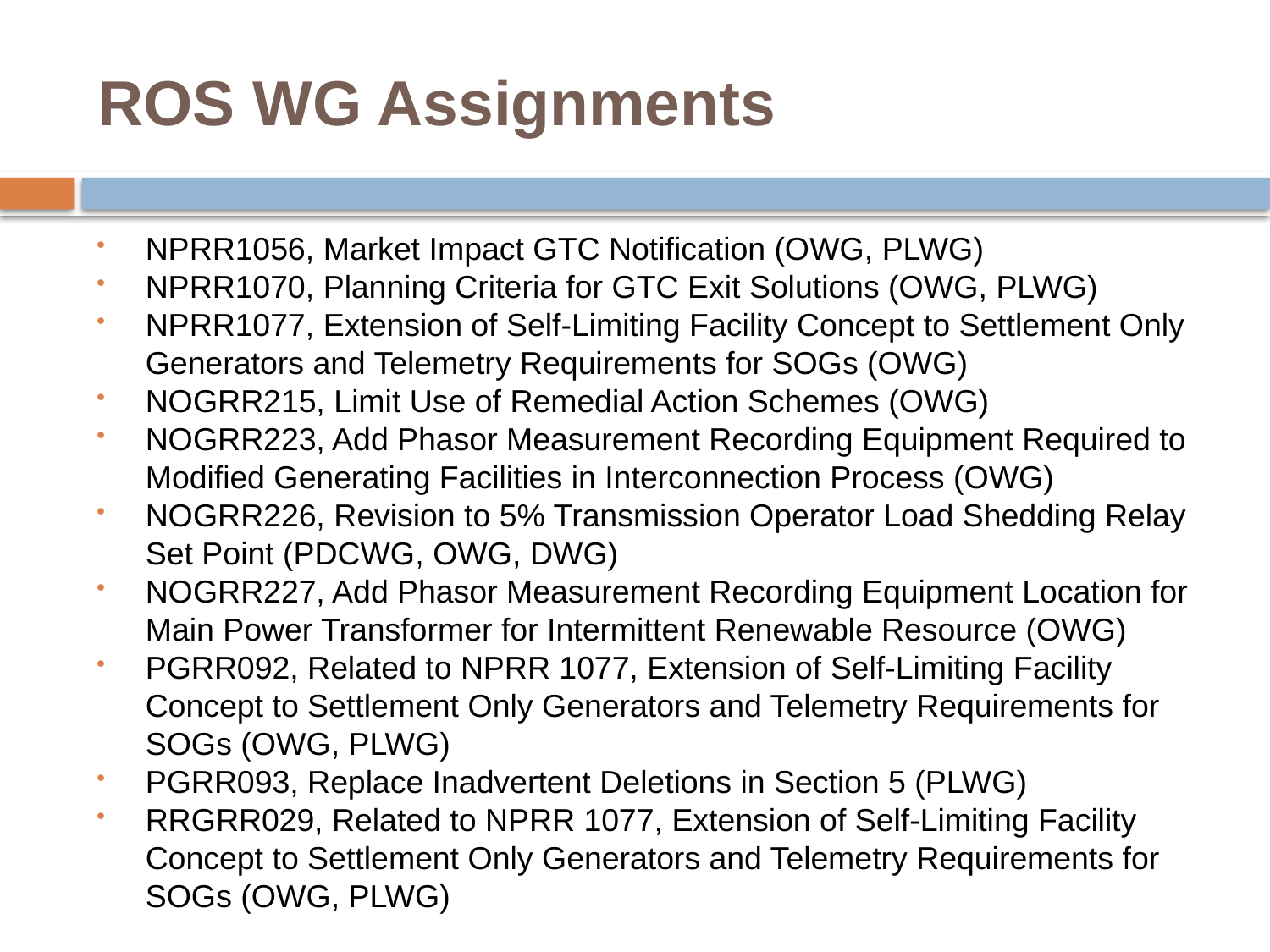

# ROS WG Assignments
NPRR1056, Market Impact GTC Notification (OWG, PLWG)
NPRR1070, Planning Criteria for GTC Exit Solutions (OWG, PLWG)
NPRR1077, Extension of Self-Limiting Facility Concept to Settlement Only Generators and Telemetry Requirements for SOGs (OWG)
NOGRR215, Limit Use of Remedial Action Schemes (OWG)
NOGRR223, Add Phasor Measurement Recording Equipment Required to Modified Generating Facilities in Interconnection Process (OWG)
NOGRR226, Revision to 5% Transmission Operator Load Shedding Relay Set Point (PDCWG, OWG, DWG)
NOGRR227, Add Phasor Measurement Recording Equipment Location for Main Power Transformer for Intermittent Renewable Resource (OWG)
PGRR092, Related to NPRR 1077, Extension of Self-Limiting Facility Concept to Settlement Only Generators and Telemetry Requirements for SOGs (OWG, PLWG)
PGRR093, Replace Inadvertent Deletions in Section 5 (PLWG)
RRGRR029, Related to NPRR 1077, Extension of Self-Limiting Facility Concept to Settlement Only Generators and Telemetry Requirements for SOGs (OWG, PLWG)